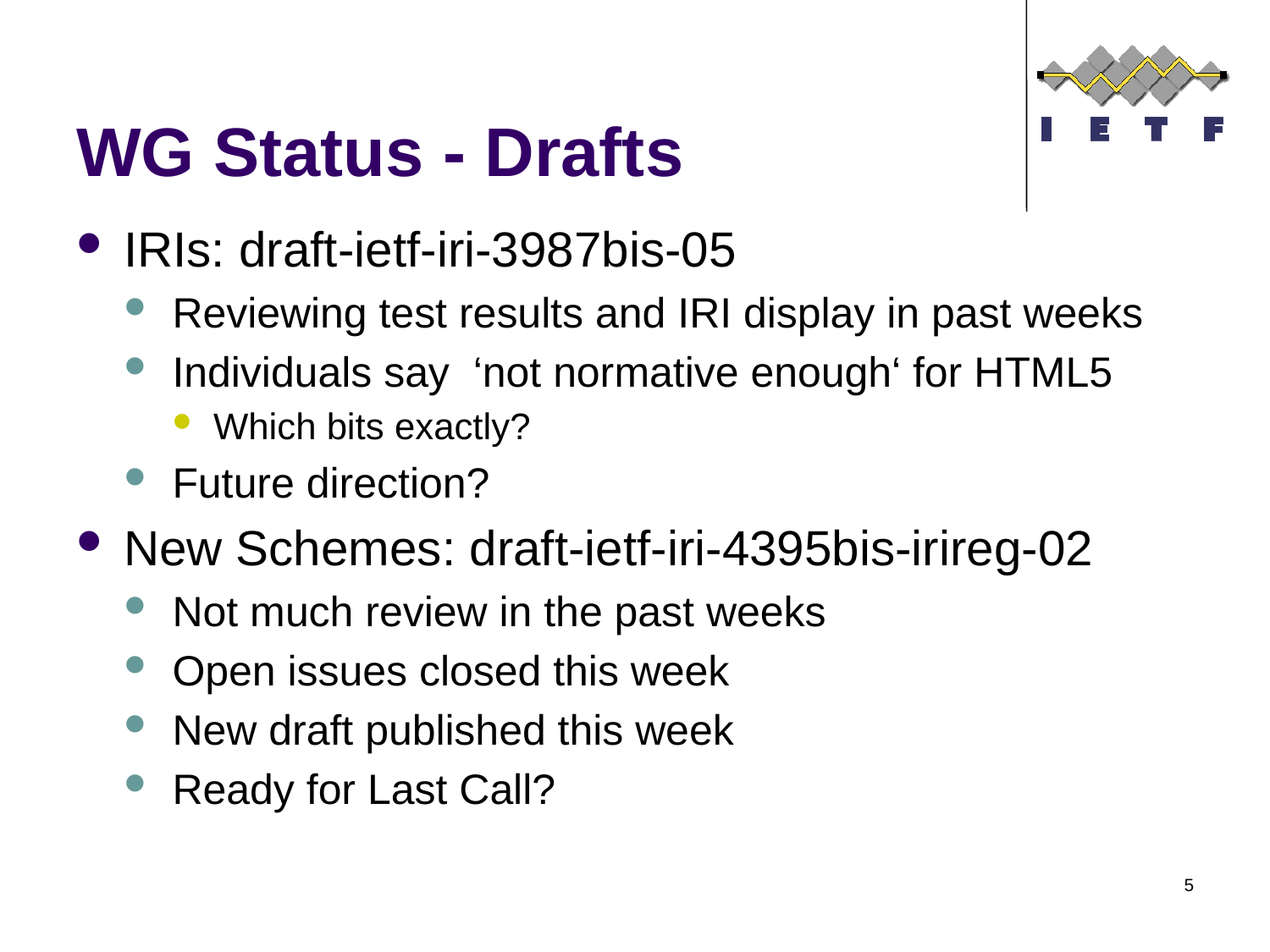

# WG Status - Drafts
IRIs: draft-ietf-iri-3987bis-05
Reviewing test results and IRI display in past weeks
Individuals say  ‘not normative enough‘ for HTML5
Which bits exactly?
Future direction?
New Schemes: draft-ietf-iri-4395bis-irireg-02
Not much review in the past weeks
Open issues closed this week
New draft published this week
Ready for Last Call?

5